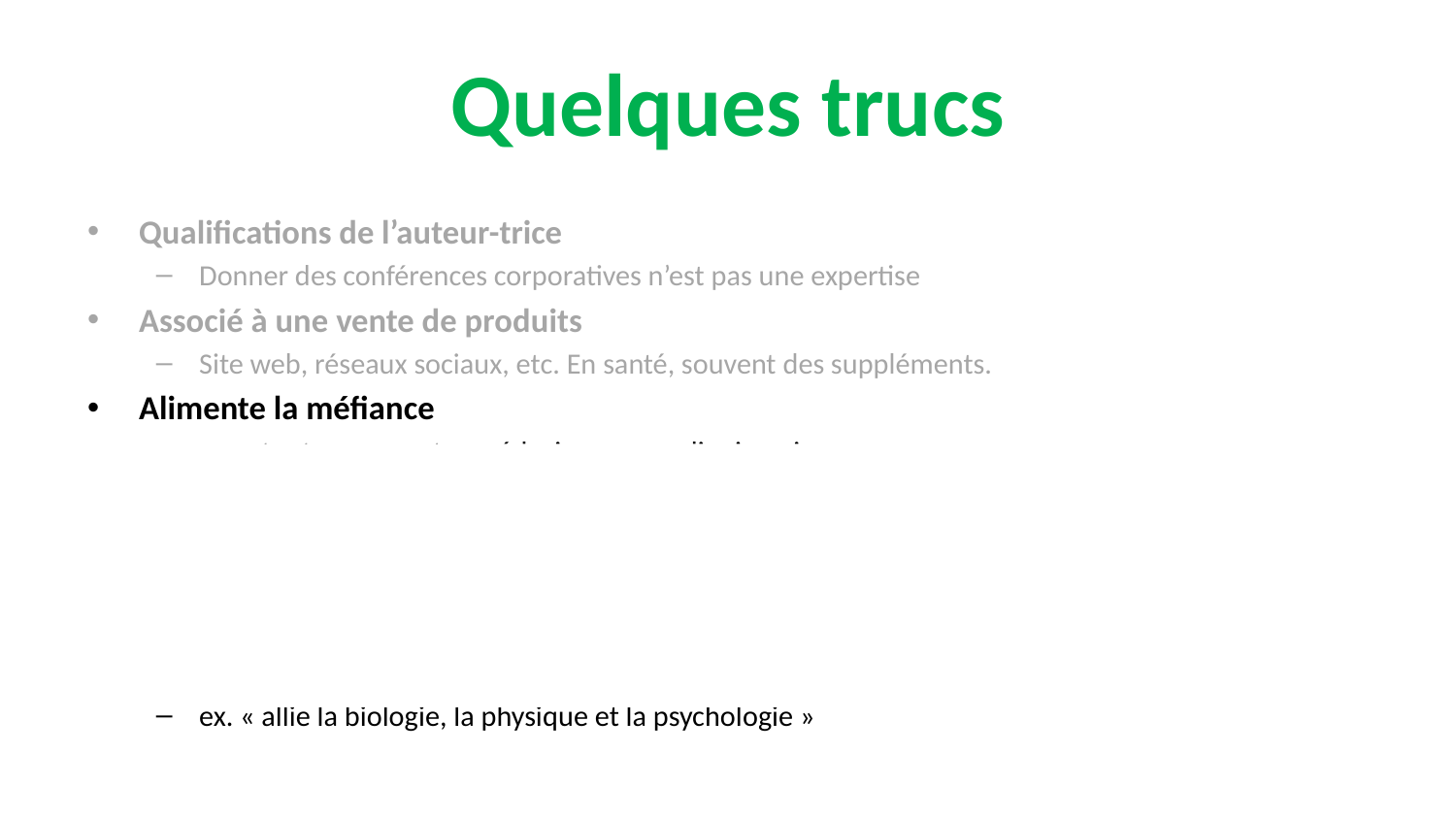

# Quelques trucs
Qualifications de l’auteur-trice
Donner des conférences corporatives n’est pas une expertise
Associé à une vente de produits
Site web, réseaux sociaux, etc. En santé, souvent des suppléments.
Alimente la méfiance
ex. « tout ce que votre médecin ne vous dira jamais sur… »
Hyperboles
ex. « votre vie sera changée à jamais »
Amalgames
ex. « votre chemin spirituel vers une vie sans cancer »
Théories unificatrices
ex. « allie la biologie, la physique et la psychologie »